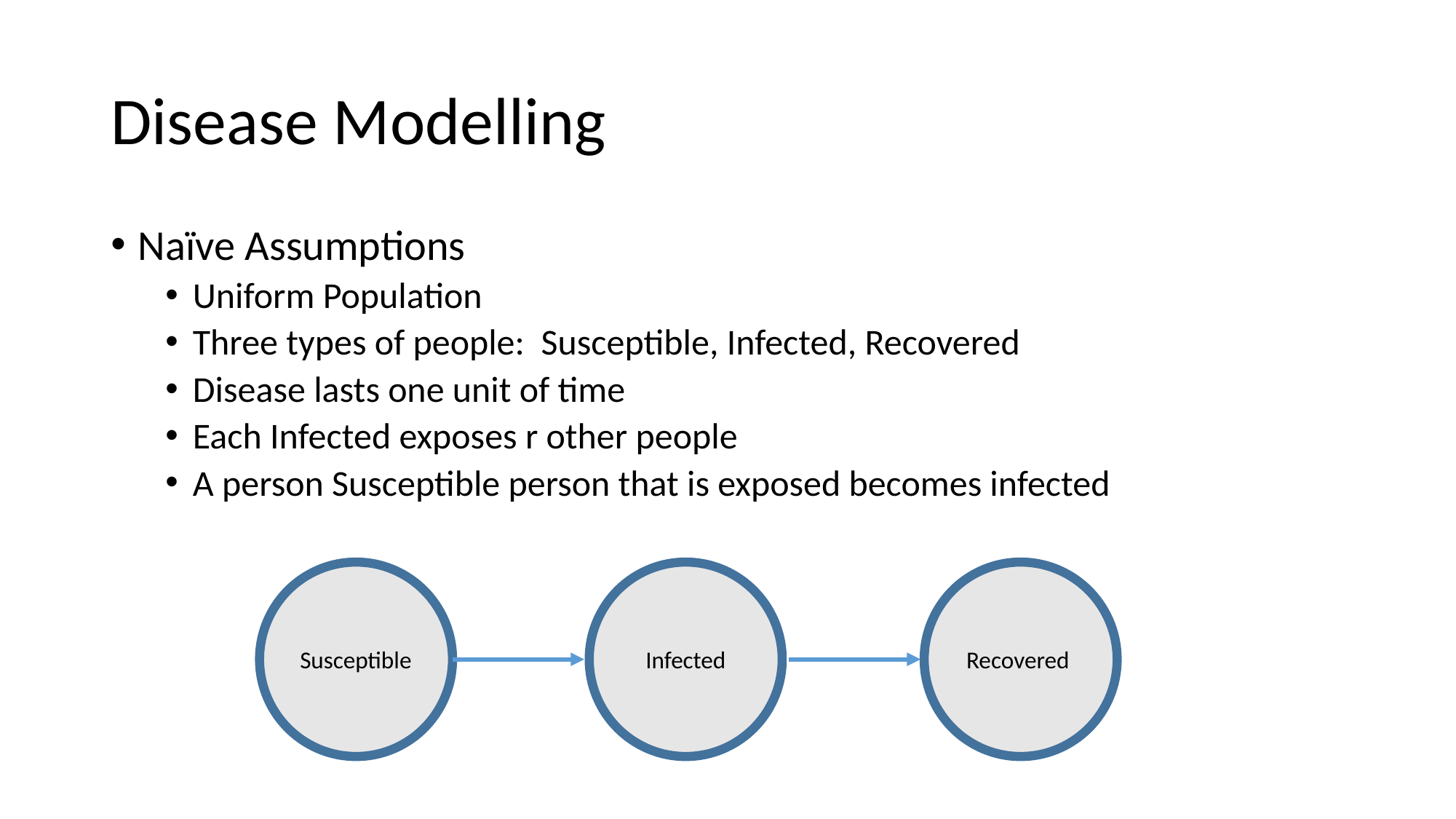

# Disease Modelling
Naïve Assumptions
Uniform Population
Three types of people:  Susceptible, Infected, Recovered
Disease lasts one unit of time
Each Infected exposes r other people
A person Susceptible person that is exposed becomes infected
Susceptible
Infected
Recovered